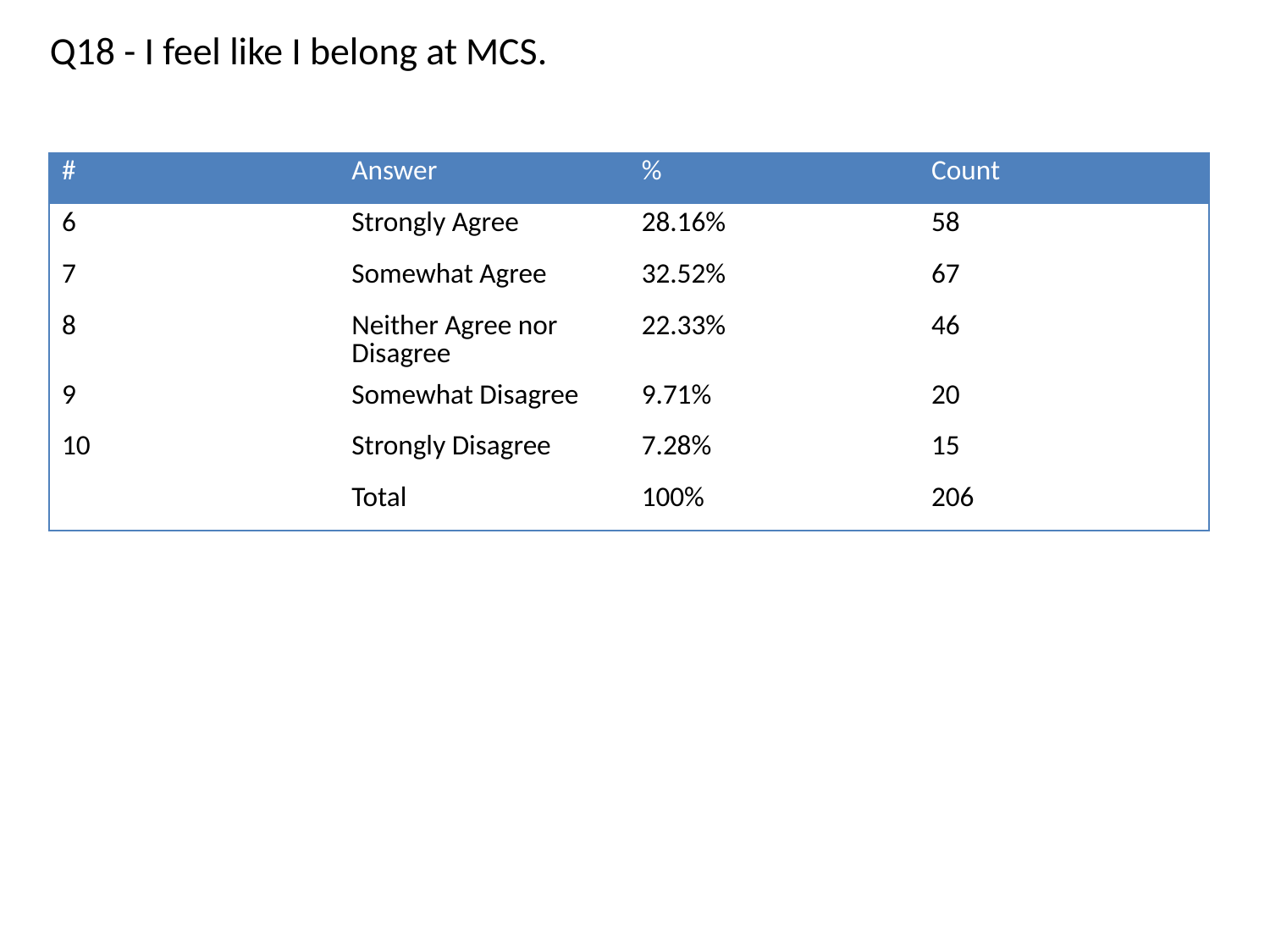

Q18 - I feel like I belong at MCS.
| # | Answer | % | Count |
| --- | --- | --- | --- |
| 6 | Strongly Agree | 28.16% | 58 |
| 7 | Somewhat Agree | 32.52% | 67 |
| 8 | Neither Agree nor Disagree | 22.33% | 46 |
| 9 | Somewhat Disagree | 9.71% | 20 |
| 10 | Strongly Disagree | 7.28% | 15 |
|  | Total | 100% | 206 |